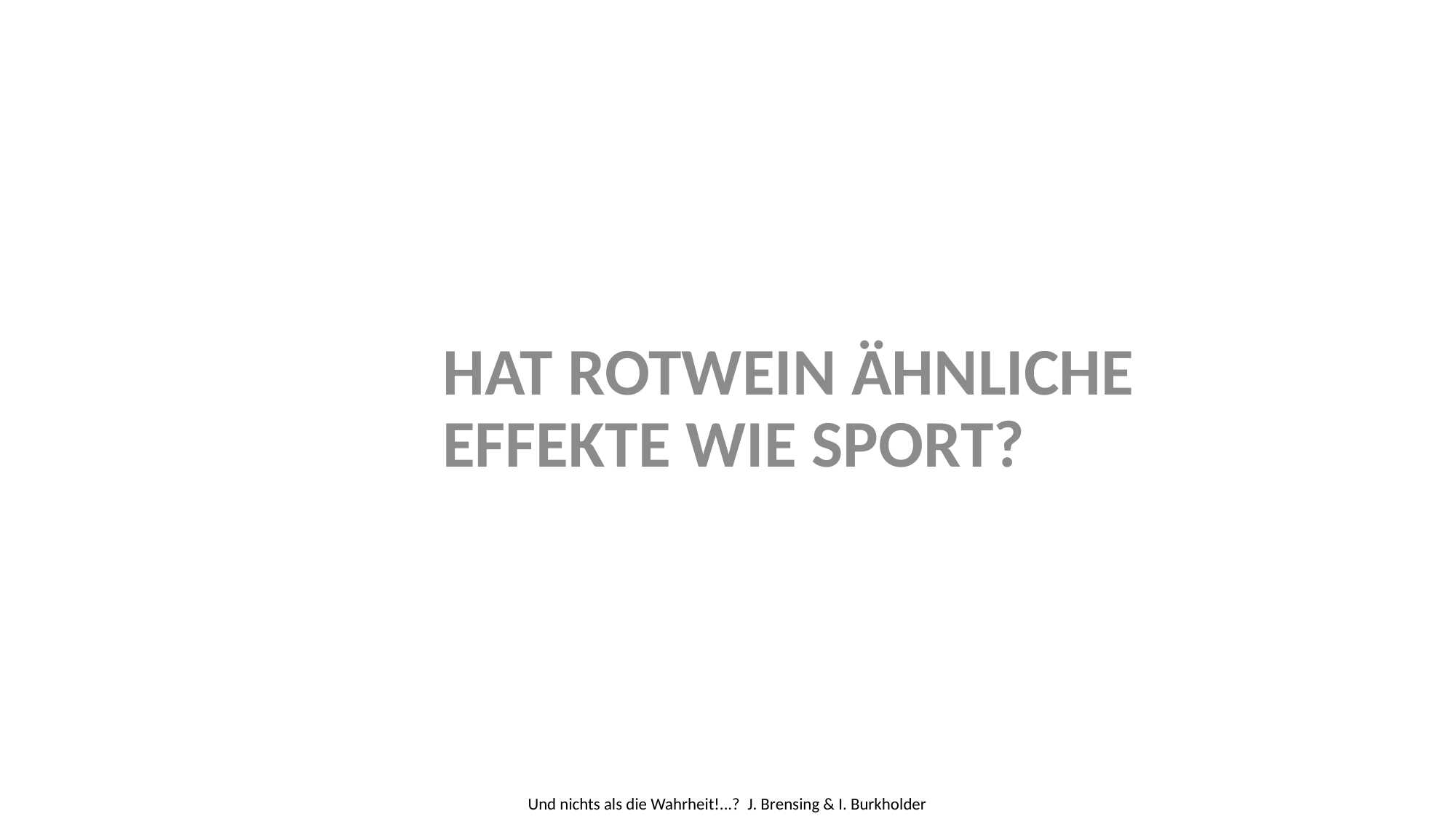

# Hat Rotwein ähnliche Effekte wie sport?
Und nichts als die Wahrheit!...?  J. Brensing & I. Burkholder